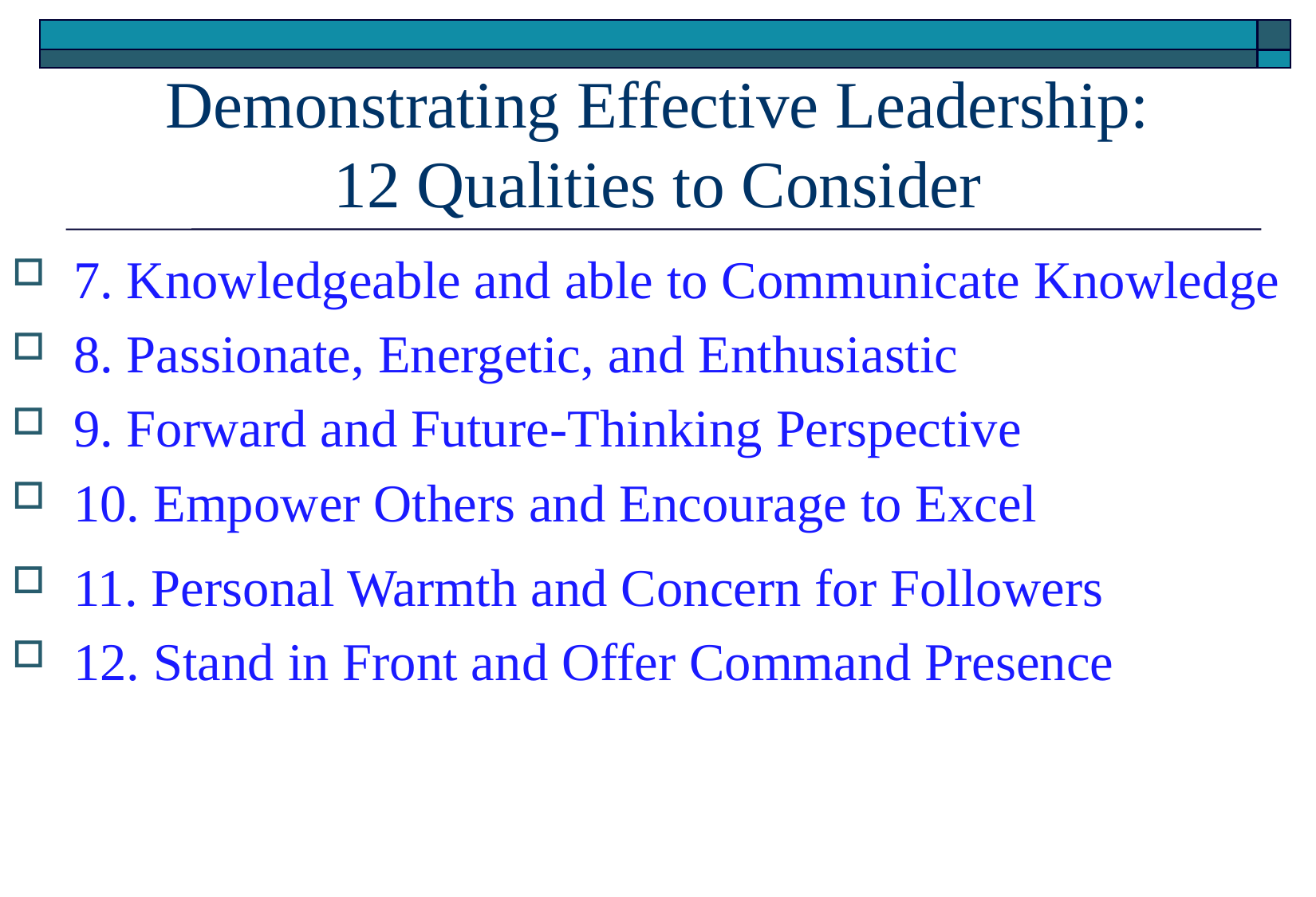

# Demonstrating Effective Leadership: 12 Qualities to Consider
7. Knowledgeable and able to Communicate Knowledge
8. Passionate, Energetic, and Enthusiastic
9. Forward and Future-Thinking Perspective
10. Empower Others and Encourage to Excel
11. Personal Warmth and Concern for Followers
12. Stand in Front and Offer Command Presence